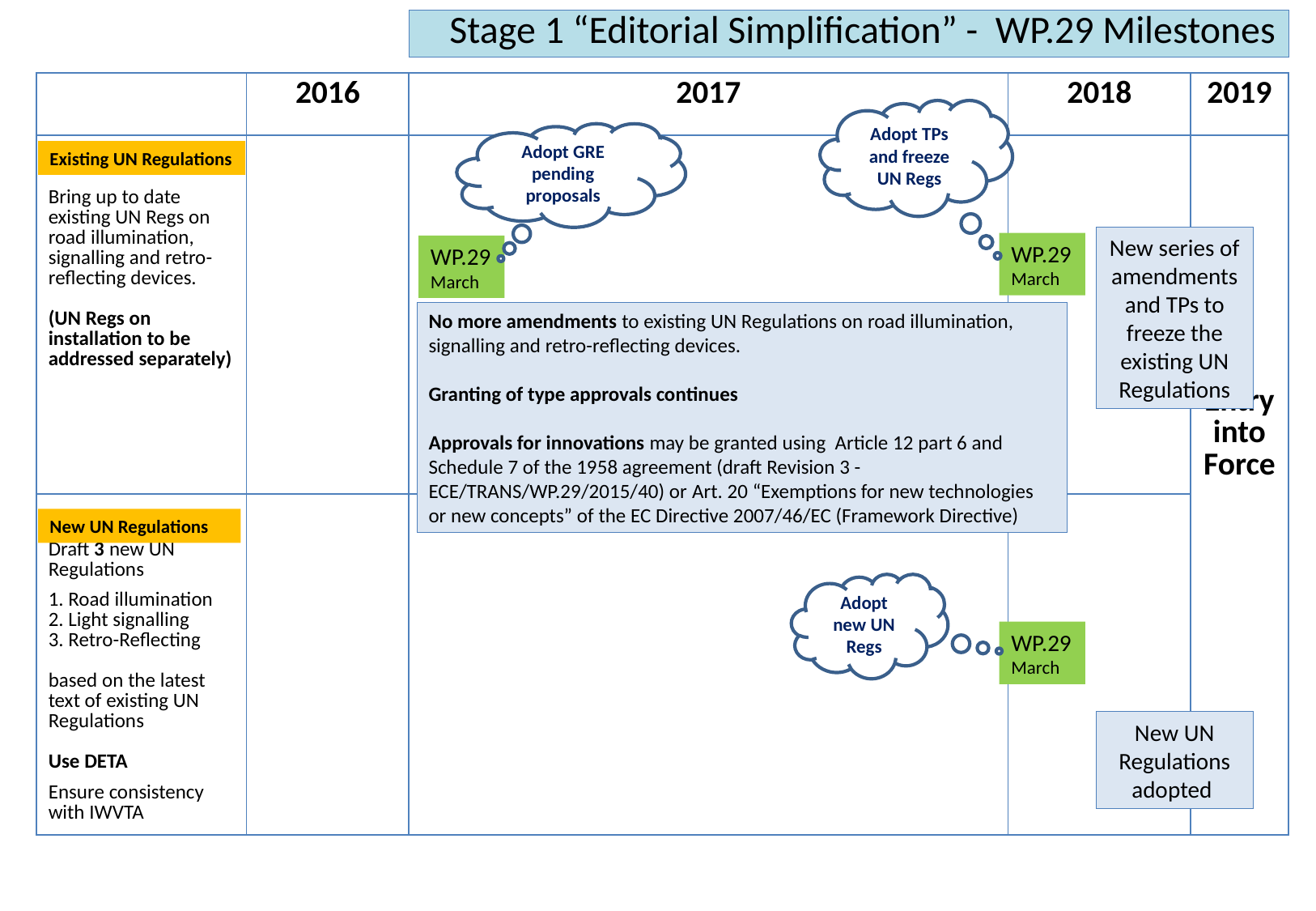

Stage 1 “Editorial Simplification” -  WP.29 Milestones
|  | 2016 | 2017 | 2018 | 2019 |
| --- | --- | --- | --- | --- |
| Bring up to date existing UN Regs on road illumination, signalling and retro-reflecting devices. (UN Regs on installation to be addressed separately) |  |  |  | Entry into Force |
| Draft 3 new UN Regulations 1. Road illumination 2. Light signalling 3. Retro-Reflecting based on the latest text of existing UN Regulations Use DETA Ensure consistency with IWVTA |  |  |  |  |
Adopt TPs and freeze UN Regs
Adopt GRE pending proposals
Existing UN Regulations
New series of amendments and TPs to freeze the existing UN Regulations
WP.29
March
WP.29
March
No more amendments to existing UN Regulations on road illumination, signalling and retro-reflecting devices.

Granting of type approvals continues

Approvals for innovations may be granted using  Article 12 part 6 and Schedule 7 of the 1958 agreement (draft Revision 3 - ECE/TRANS/WP.29/2015/40) or Art. 20 “Exemptions for new technologies or new concepts” of the EC Directive 2007/46/EC (Framework Directive)
New UN Regulations
Adopt new UN Regs
WP.29
March
New UN Regulations adopted